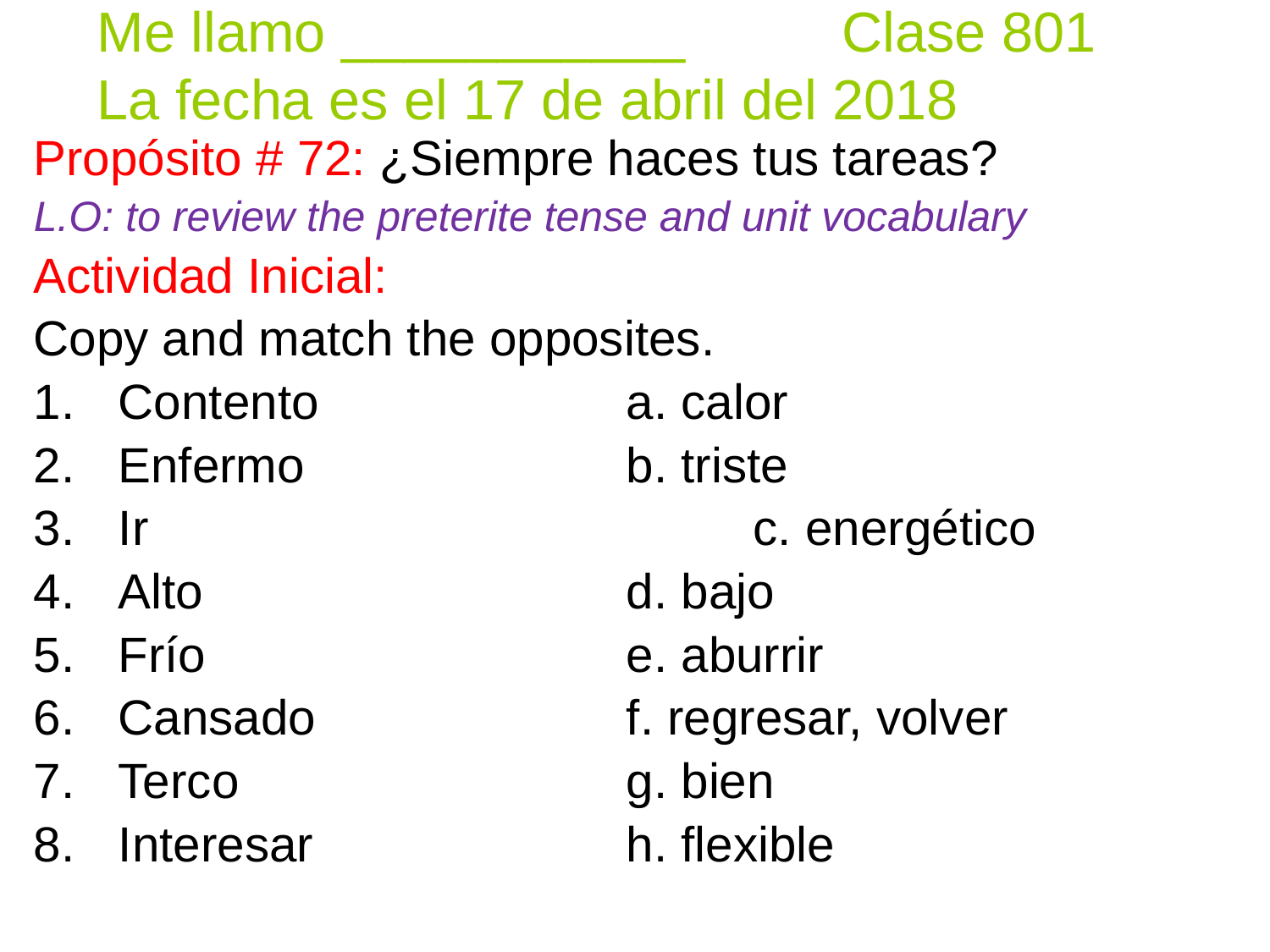

Me llamo ___________          Clase 801
La fecha es el 17 de abril del 2018
Propósito # 72: ¿Siempre haces tus tareas?
L.O: to review the preterite tense and unit vocabulary
Actividad Inicial:
Copy and match the opposites.
Contento			a. calor
Enfermo			b. triste
Ir					c. energético
Alto				d. bajo
Frío				e. aburrir
Cansado			f. regresar, volver
Terco				g. bien
Interesar			h. flexible